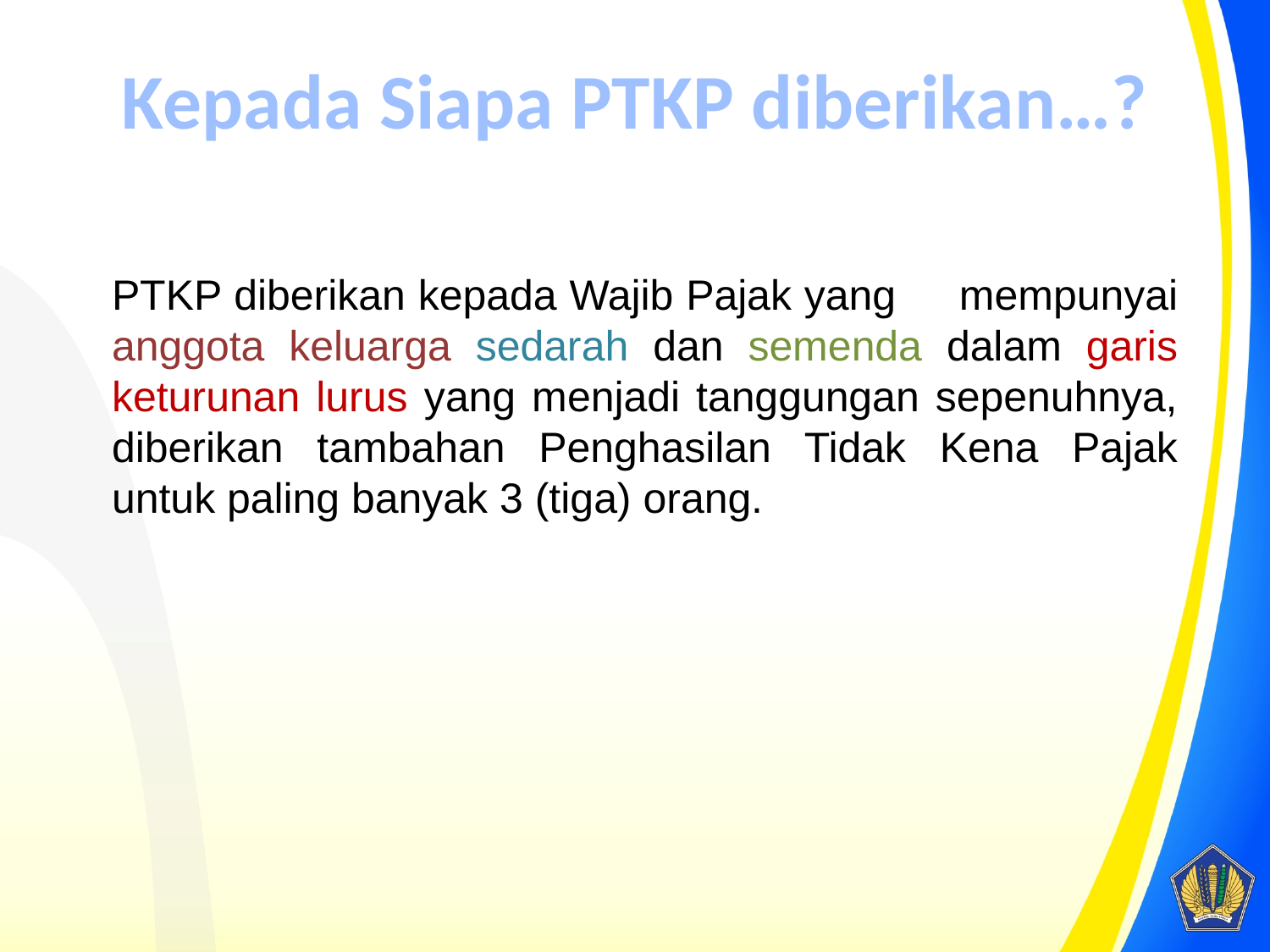

# Kepada Siapa PTKP diberikan…?

PTKP diberikan kepada Wajib Pajak yang     mempunyai
anggota keluarga sedarah dan semenda dalam garis keturunan lurus yang menjadi tanggungan sepenuhnya, diberikan tambahan Penghasilan Tidak Kena Pajak untuk paling banyak 3 (tiga) orang.